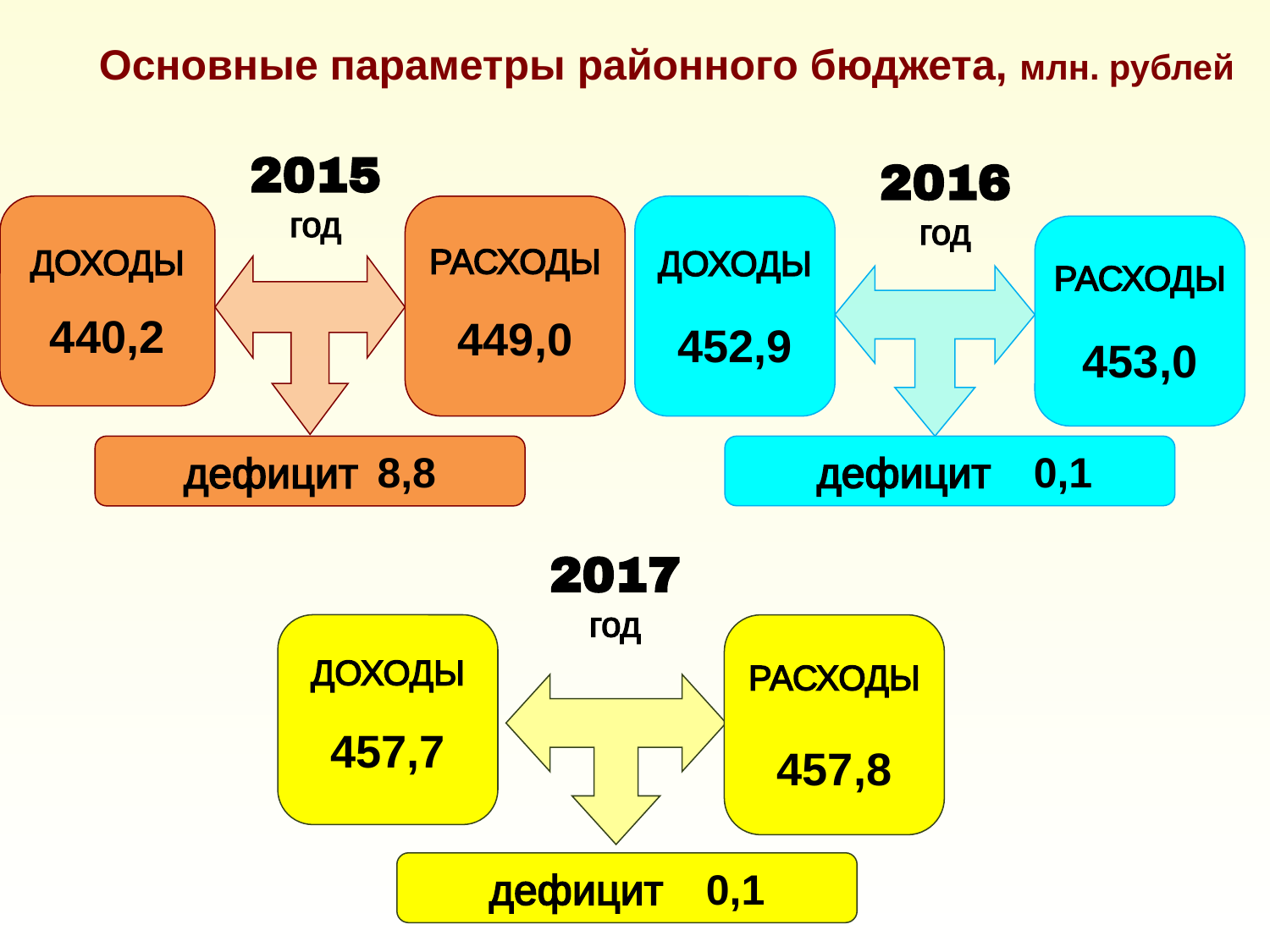

Основные параметры районного бюджета, млн. рублей
2015
год
2016
год
ДОХОДЫ

440,2

РАСХОДЫ

449,0

ДОХОДЫ

452,9
РАСХОДЫ

453,0

дефицит  8,8
  дефицит   0,1
2017
год

ДОХОДЫ

457,7

РАСХОДЫ

457,8

дефицит   0,1